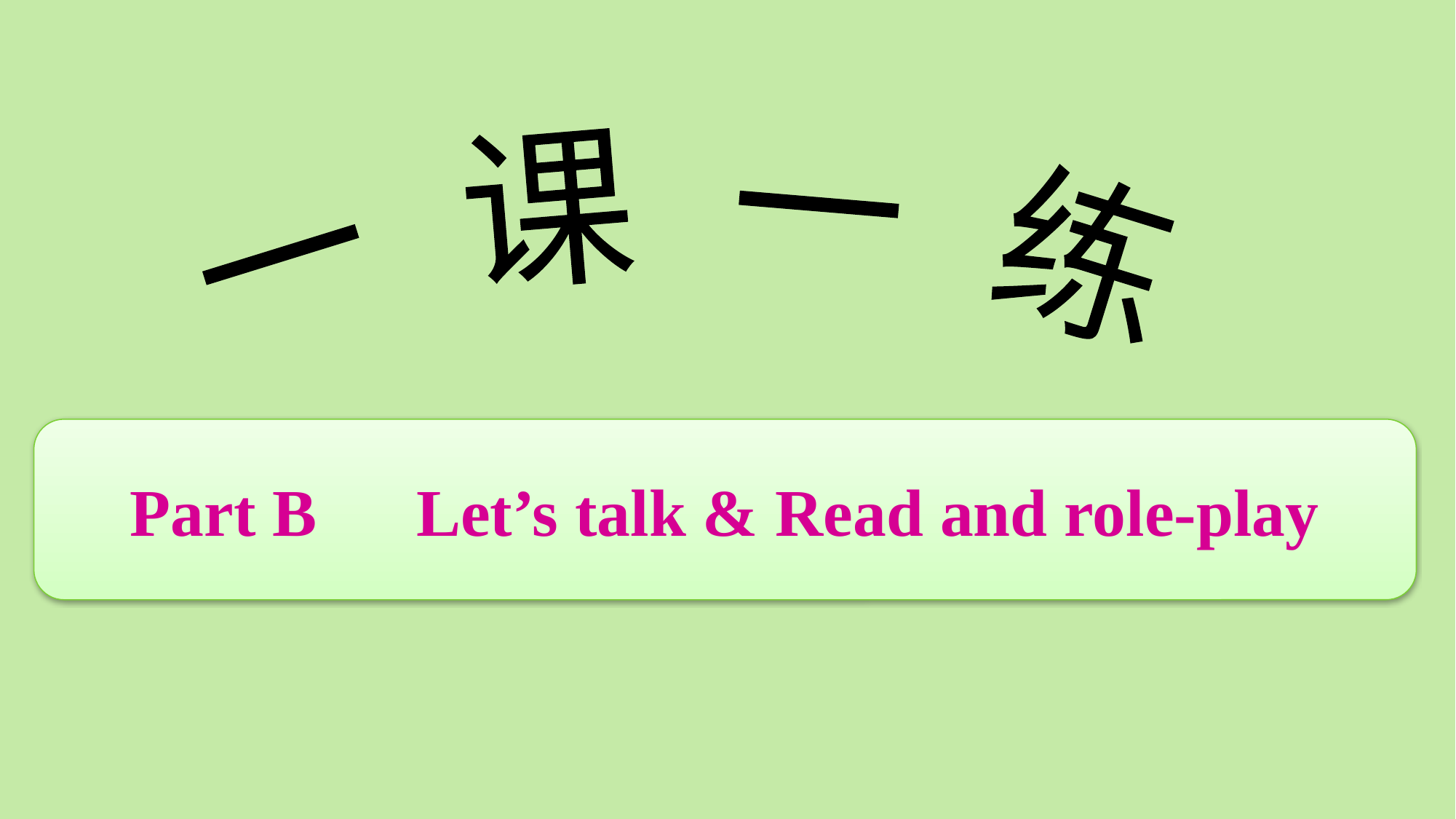

Part B　Let’s talk & Read and role-play